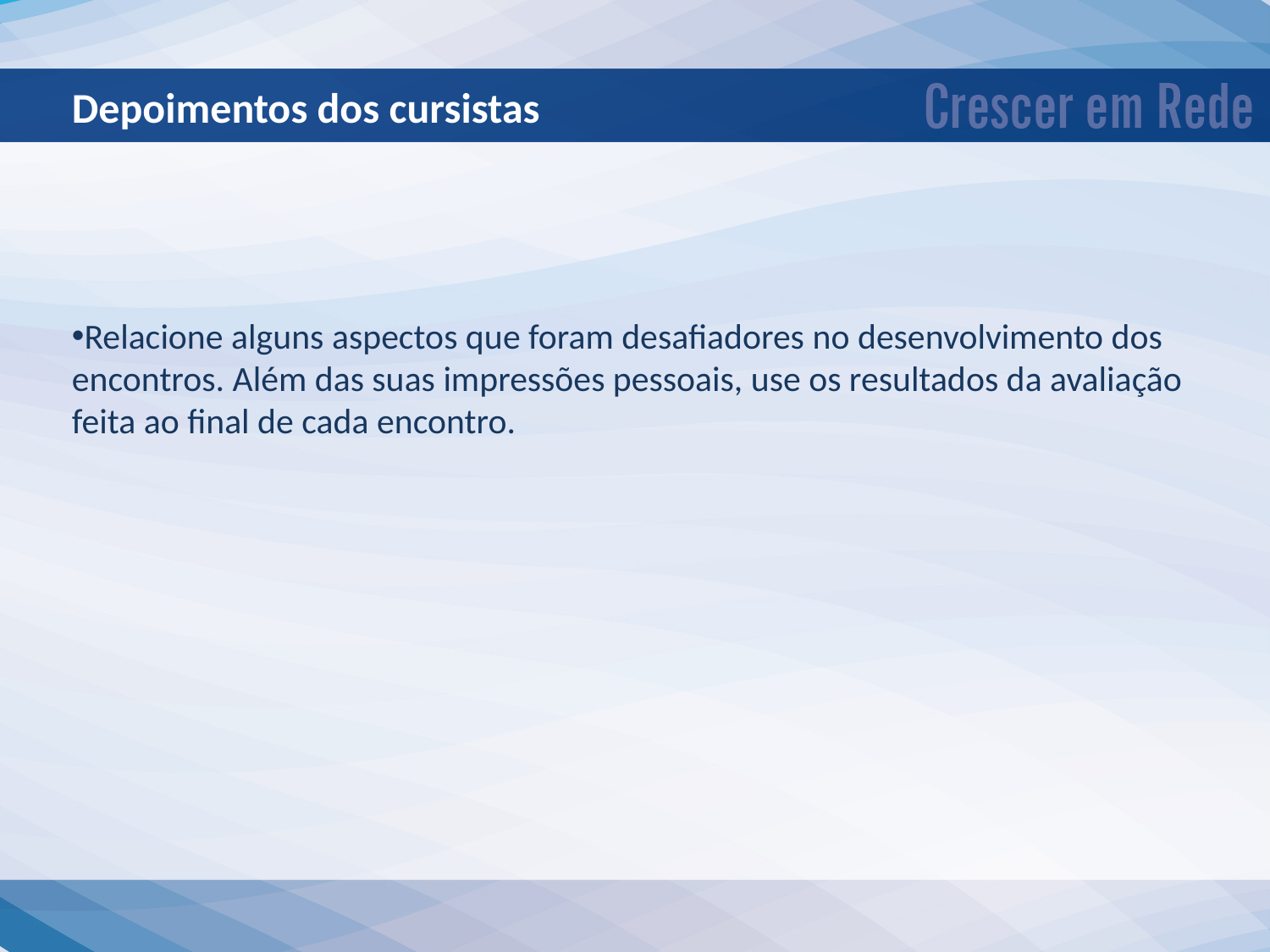

Depoimentos dos cursistas
Relacione alguns aspectos que foram desafiadores no desenvolvimento dos encontros. Além das suas impressões pessoais, use os resultados da avaliação feita ao final de cada encontro.